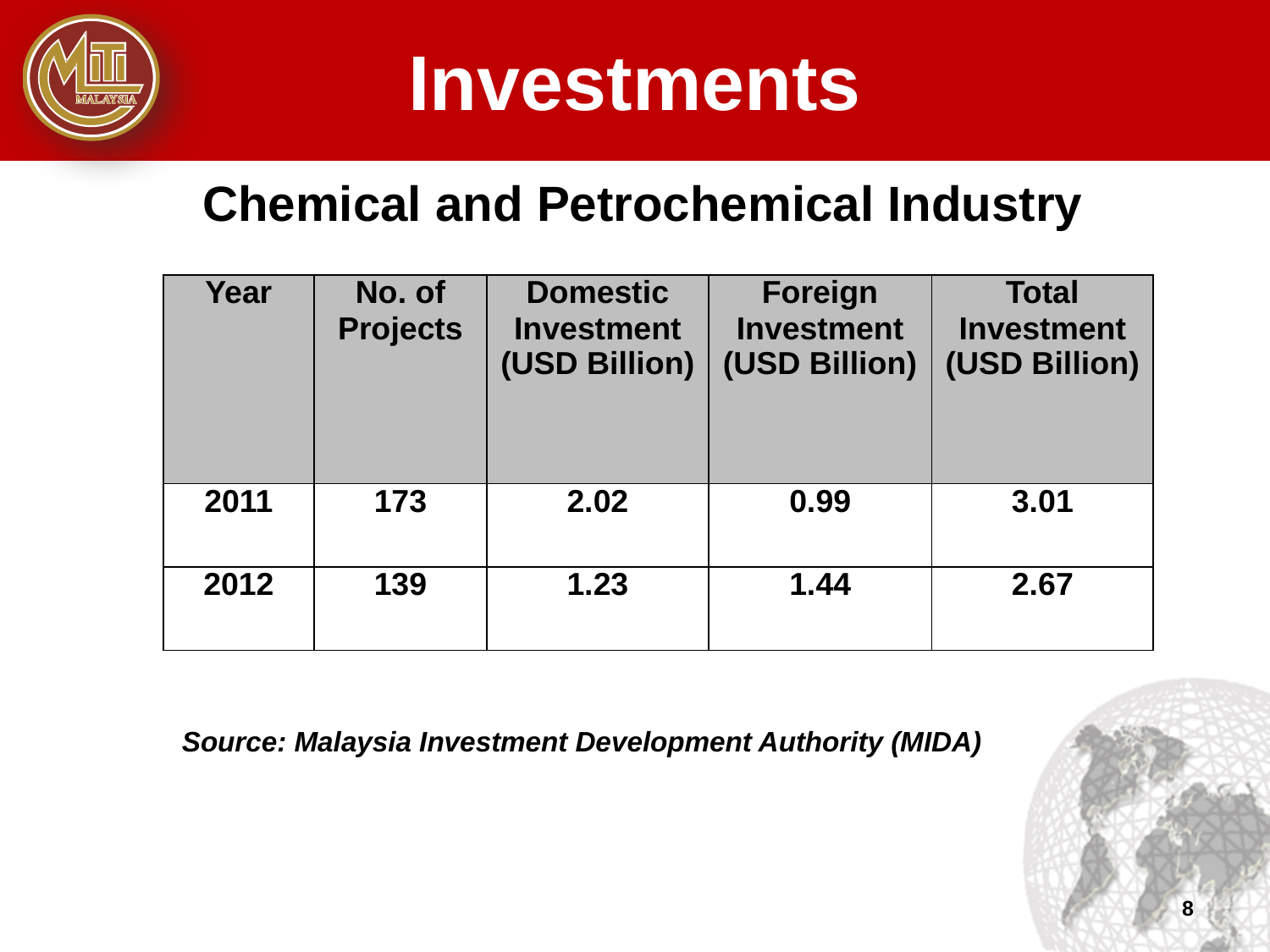

Investments
Chemical and Petrochemical Industry
| Year | No. of Projects | Domestic Investment (USD Billion) | Foreign Investment (USD Billion) | Total Investment (USD Billion) |
| --- | --- | --- | --- | --- |
| 2011 | 173 | 2.02 | 0.99 | 3.01 |
| 2012 | 139 | 1.23 | 1.44 | 2.67 |
Source: Malaysia Investment Development Authority (MIDA)
8